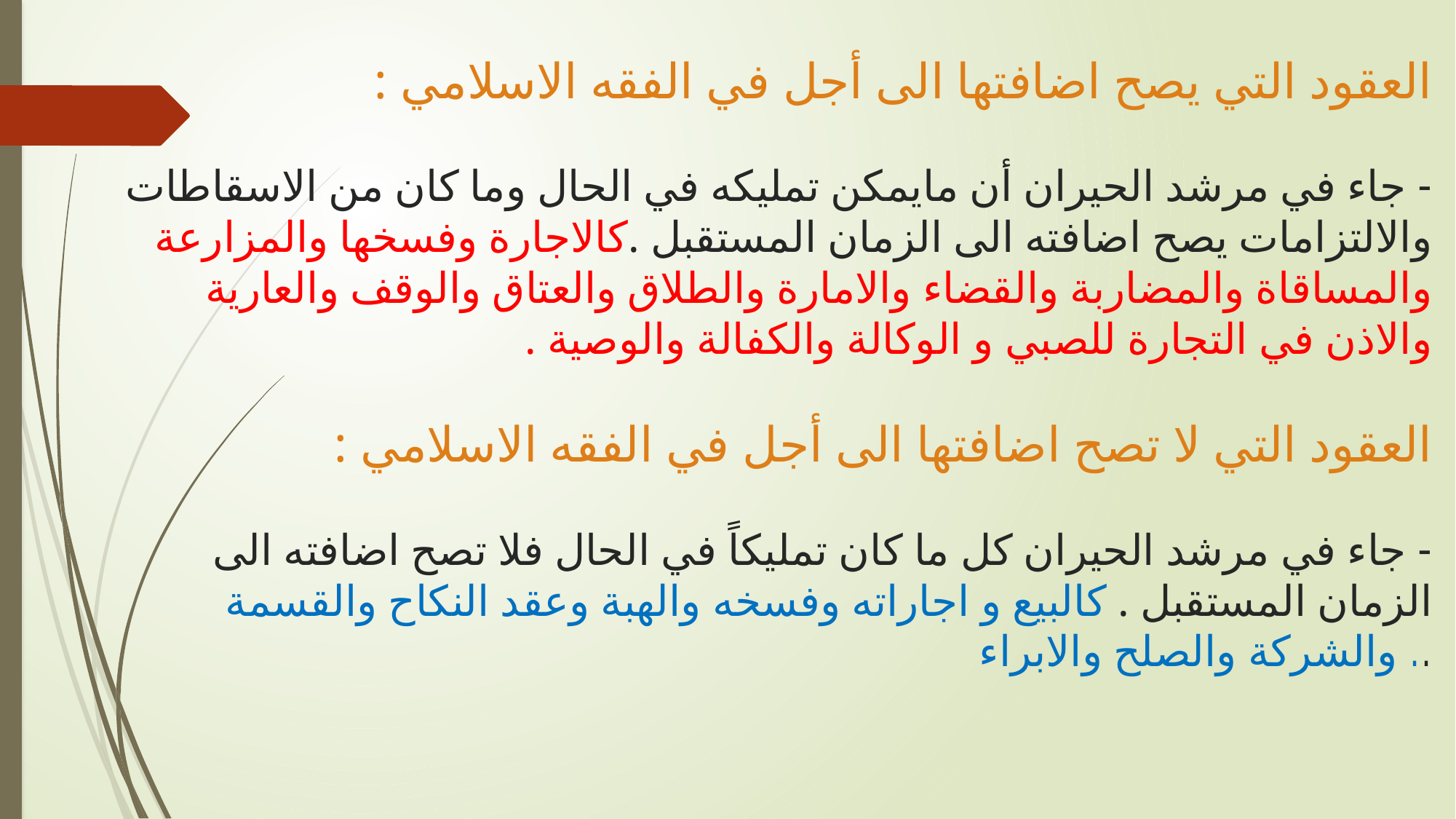

# العقود التي يصح اضافتها الى أجل في الفقه الاسلامي : - جاء في مرشد الحيران أن مايمكن تمليكه في الحال وما كان من الاسقاطات والالتزامات يصح اضافته الى الزمان المستقبل .كالاجارة وفسخها والمزارعة والمساقاة والمضاربة والقضاء والامارة والطلاق والعتاق والوقف والعارية والاذن في التجارة للصبي و الوكالة والكفالة والوصية . العقود التي لا تصح اضافتها الى أجل في الفقه الاسلامي : - جاء في مرشد الحيران كل ما كان تمليكاً في الحال فلا تصح اضافته الى الزمان المستقبل . كالبيع و اجاراته وفسخه والهبة وعقد النكاح والقسمة والشركة والصلح والابراء ..